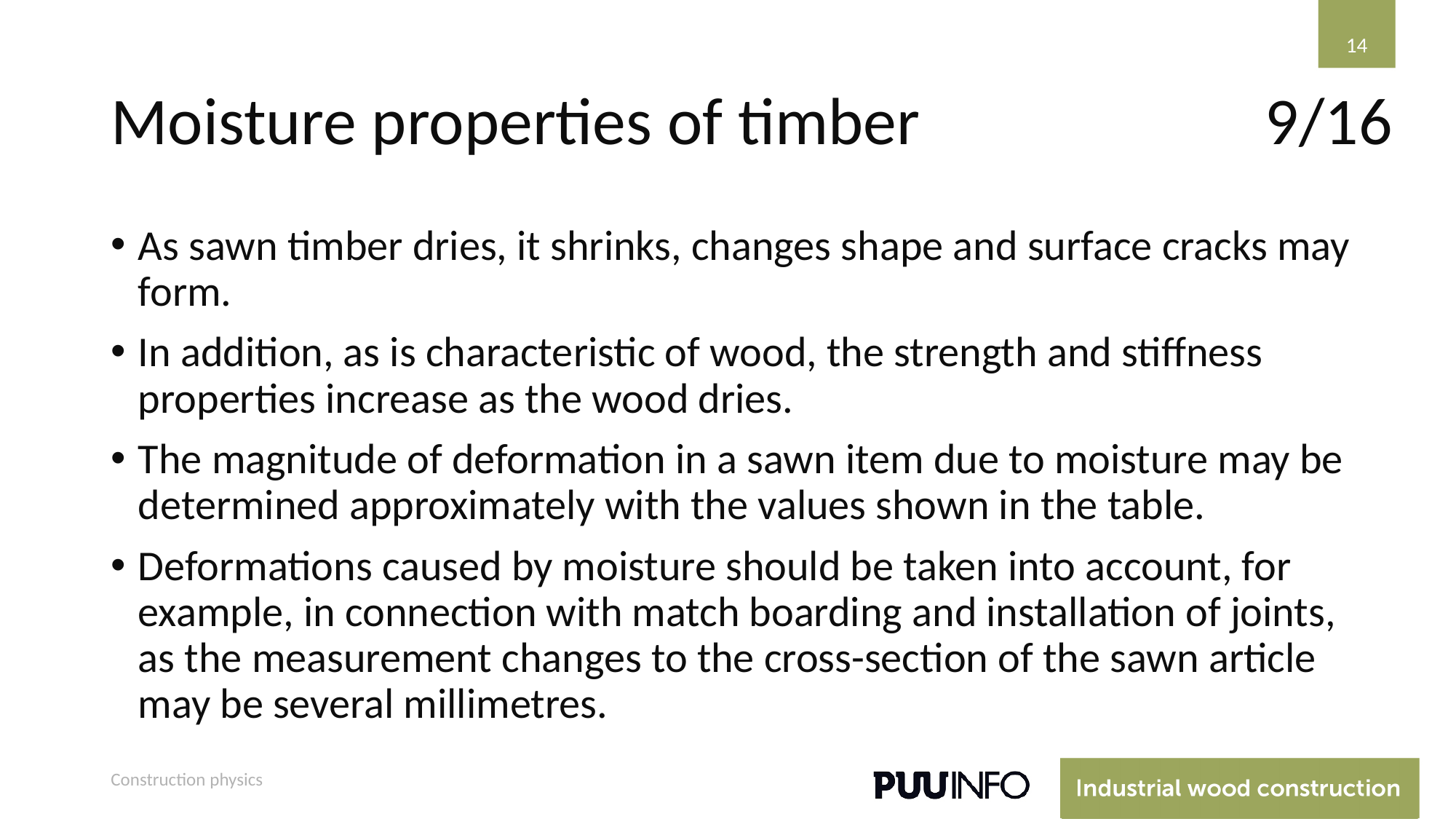

14
# Moisture properties of timber
9/16
As sawn timber dries, it shrinks, changes shape and surface cracks may form.
In addition, as is characteristic of wood, the strength and stiffness properties increase as the wood dries.
The magnitude of deformation in a sawn item due to moisture may be determined approximately with the values shown in the table.
Deformations caused by moisture should be taken into account, for example, in connection with match boarding and installation of joints, as the measurement changes to the cross-section of the sawn article may be several millimetres.
Construction physics